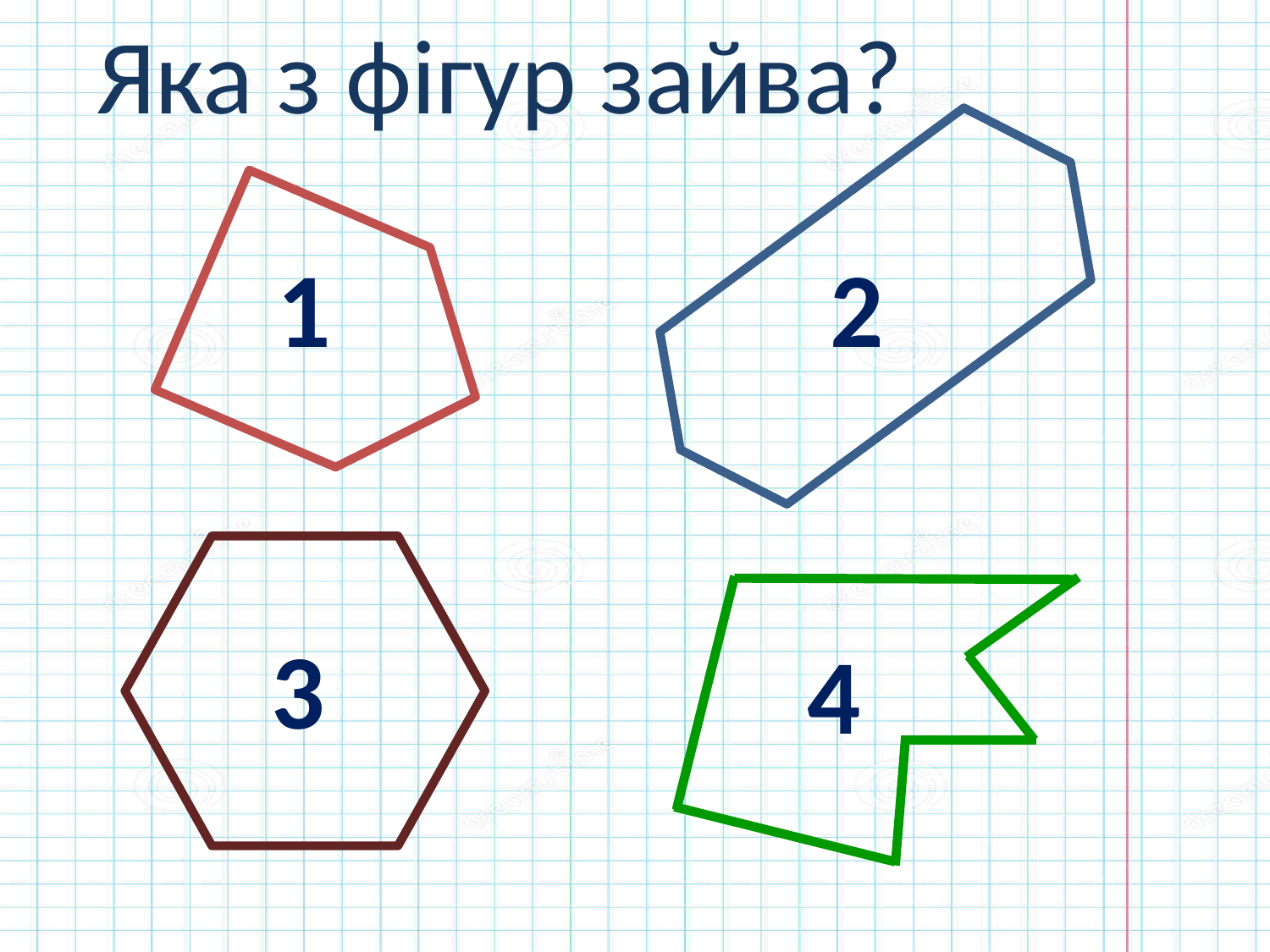

Яка з фігур зайва?

1
2

3
4